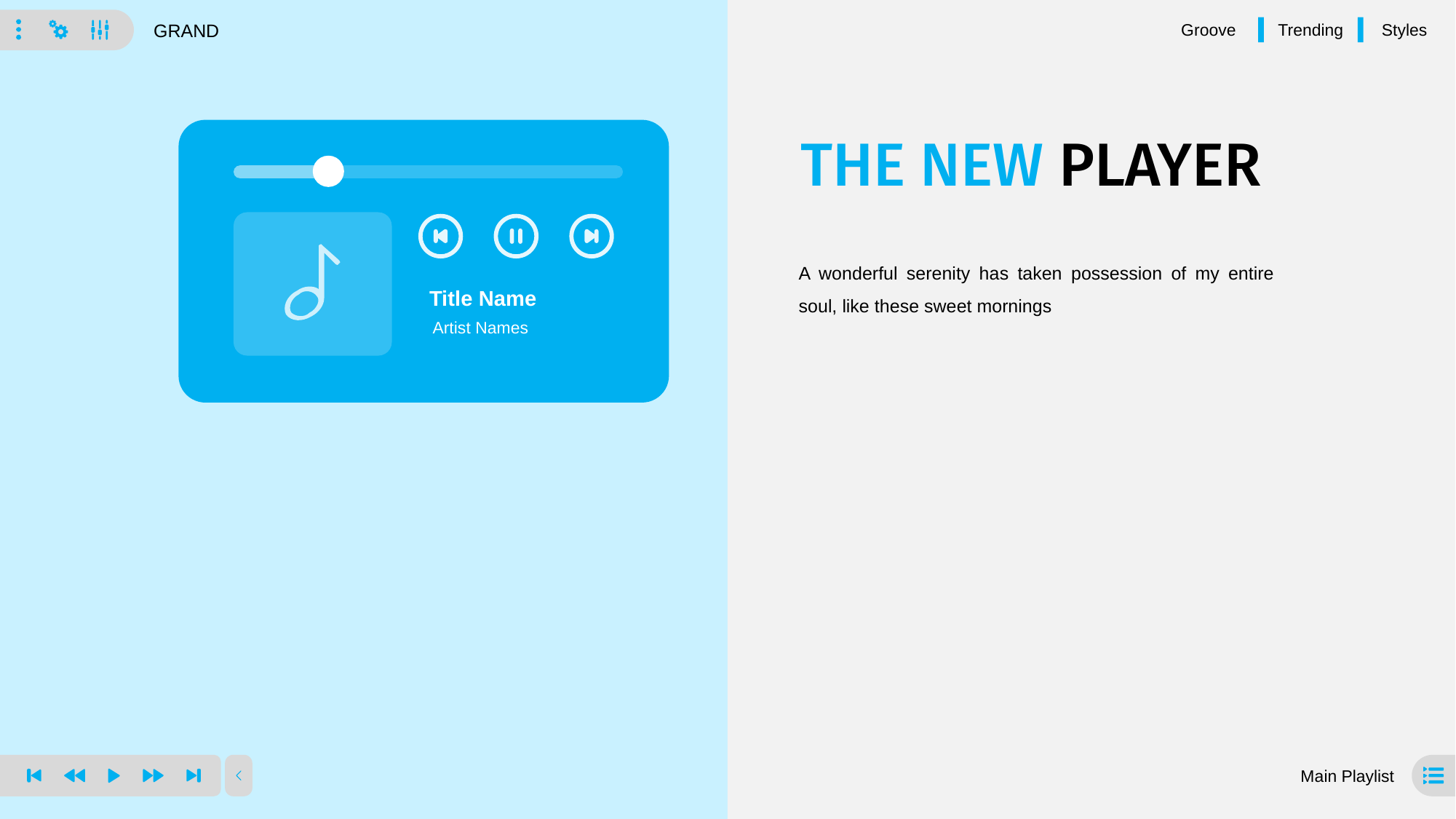

GRAND
Groove
Trending
Styles

THE NEW PLAYER

A wonderful serenity has taken possession of my entire soul, like these sweet mornings
Title Name
Artist Names

Main Playlist